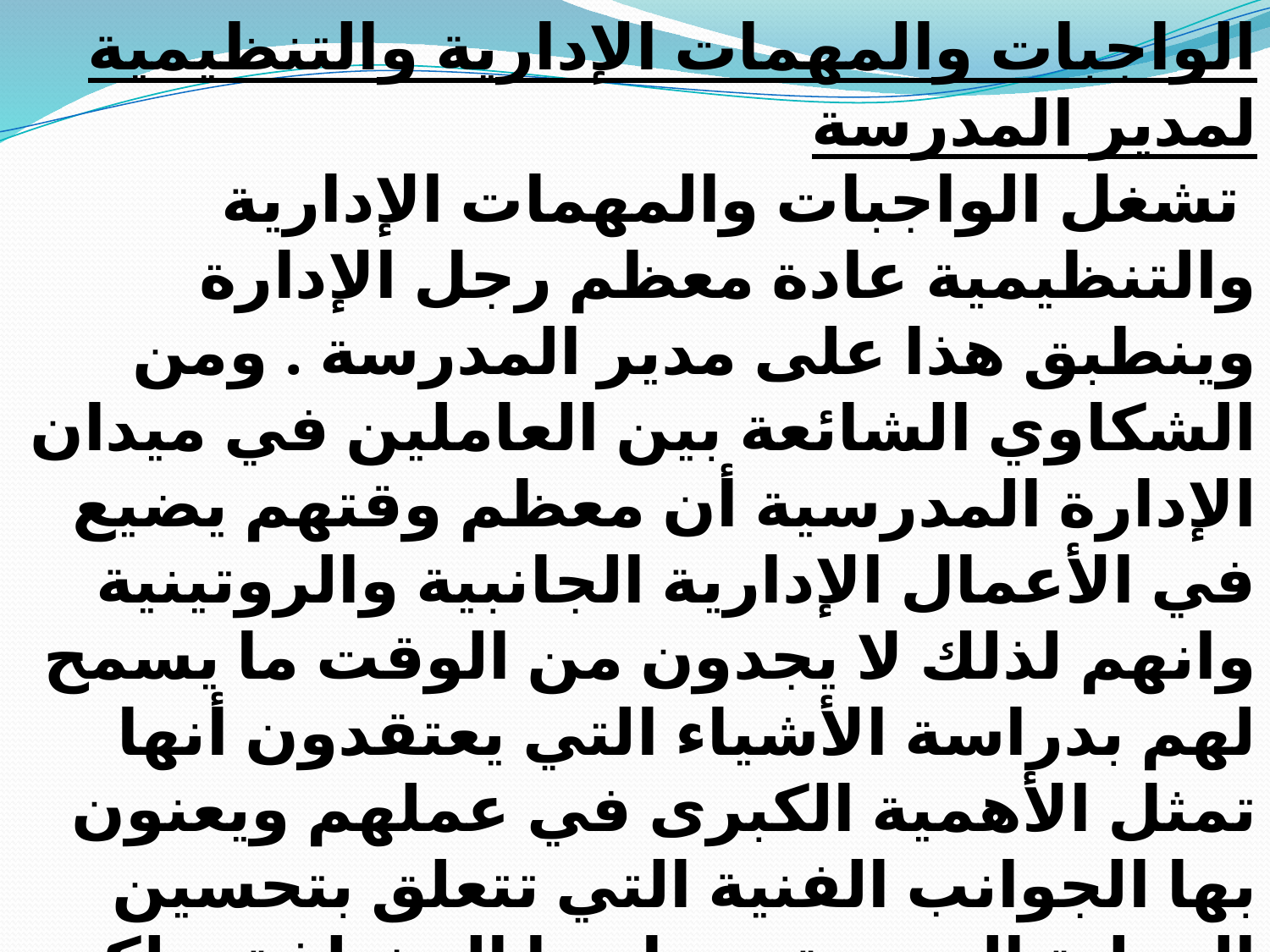

الواجبات والمهمات الإدارية والتنظيمية لمدير المدرسة
 تشغل الواجبات والمهمات الإدارية والتنظيمية عادة معظم رجل الإدارة وينطبق هذا على مدير المدرسة . ومن الشكاوي الشائعة بين العاملين في ميدان الإدارة المدرسية أن معظم وقتهم يضيع في الأعمال الإدارية الجانبية والروتينية وانهم لذلك لا يجدون من الوقت ما يسمح لهم بدراسة الأشياء التي يعتقدون أنها تمثل الأهمية الكبرى في عملهم ويعنون بها الجوانب الفنية التي تتعلق بتحسين العملية التربوية بجوانبها المختلفة. ولكي يحقق مدير المدرسة وظائفه الإدارية أن يقوم بالمهمات والواجبات الآتية:-